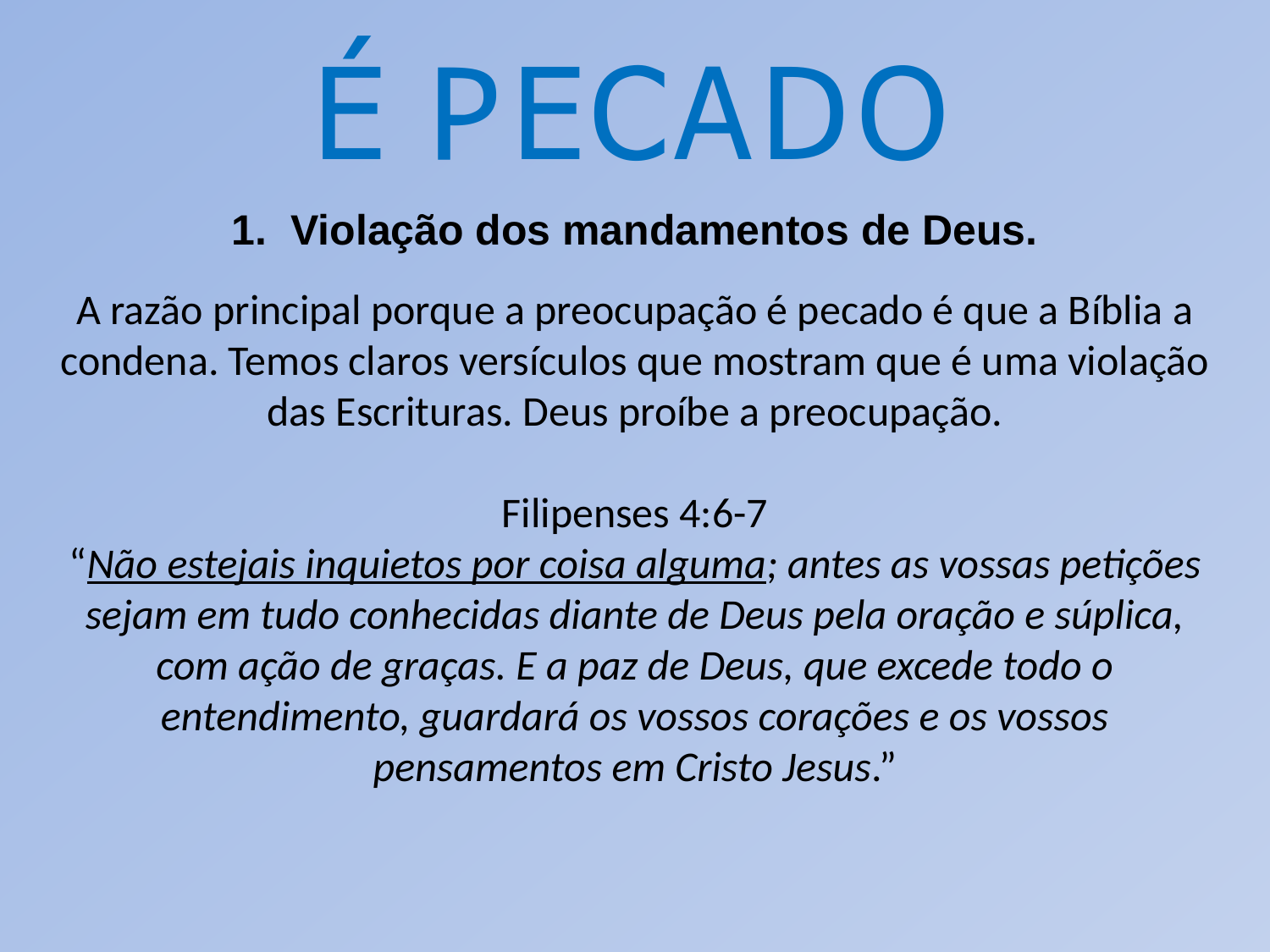

É PECADO

1.  Violação dos mandamentos de Deus.

A razão principal porque a preocupação é pecado é que a Bíblia a condena. Temos claros versículos que mostram que é uma violação das Escrituras. Deus proíbe a preocupação.

Filipenses 4:6-7
“Não estejais inquietos por coisa alguma; antes as vossas petições sejam em tudo conhecidas diante de Deus pela oração e súplica, com ação de graças. E a paz de Deus, que excede todo o entendimento, guardará os vossos corações e os vossos pensamentos em Cristo Jesus.”